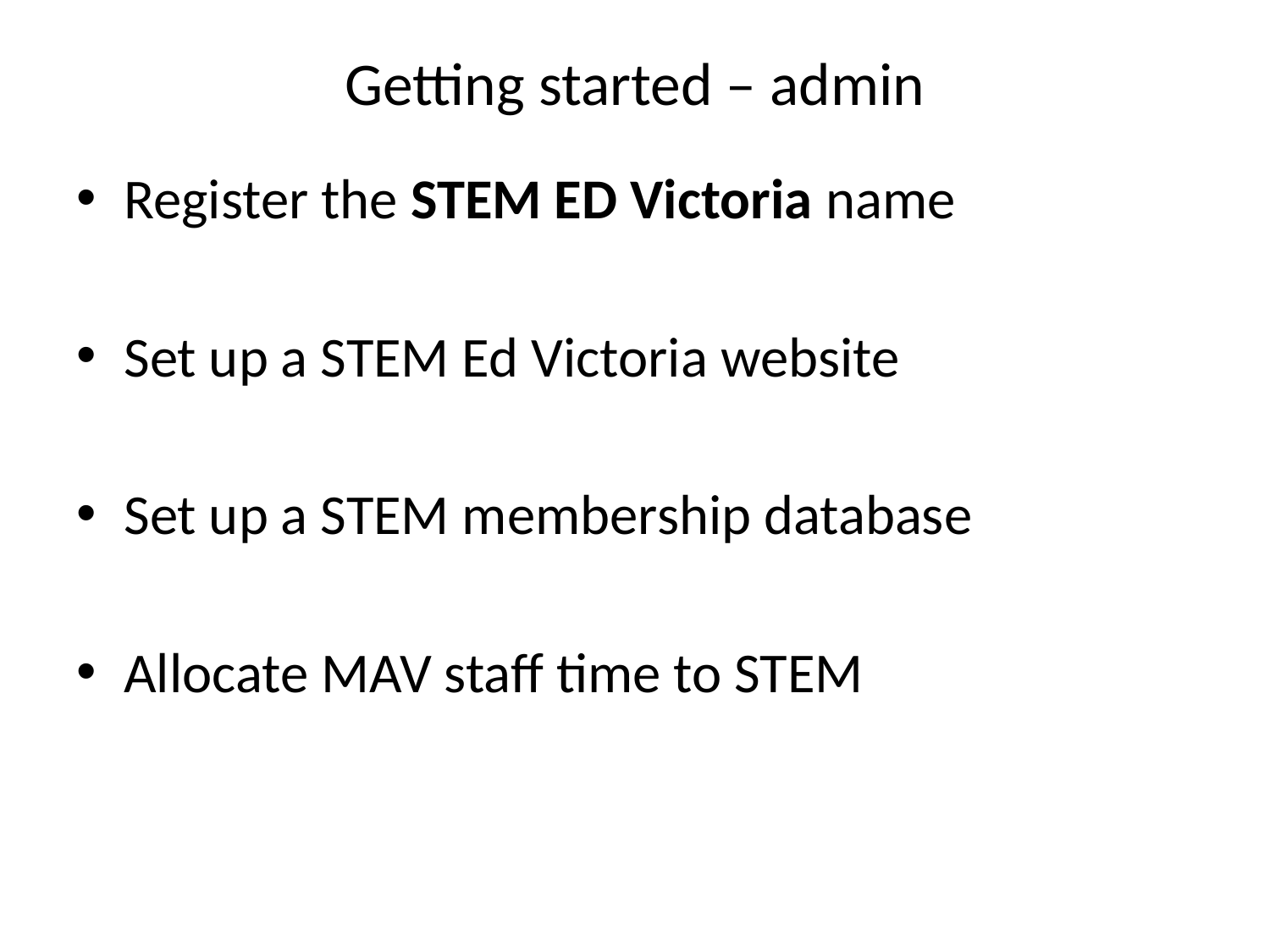

# Getting started – admin
Register the STEM ED Victoria name

Set up a STEM Ed Victoria website

Set up a STEM membership database

Allocate MAV staff time to STEM